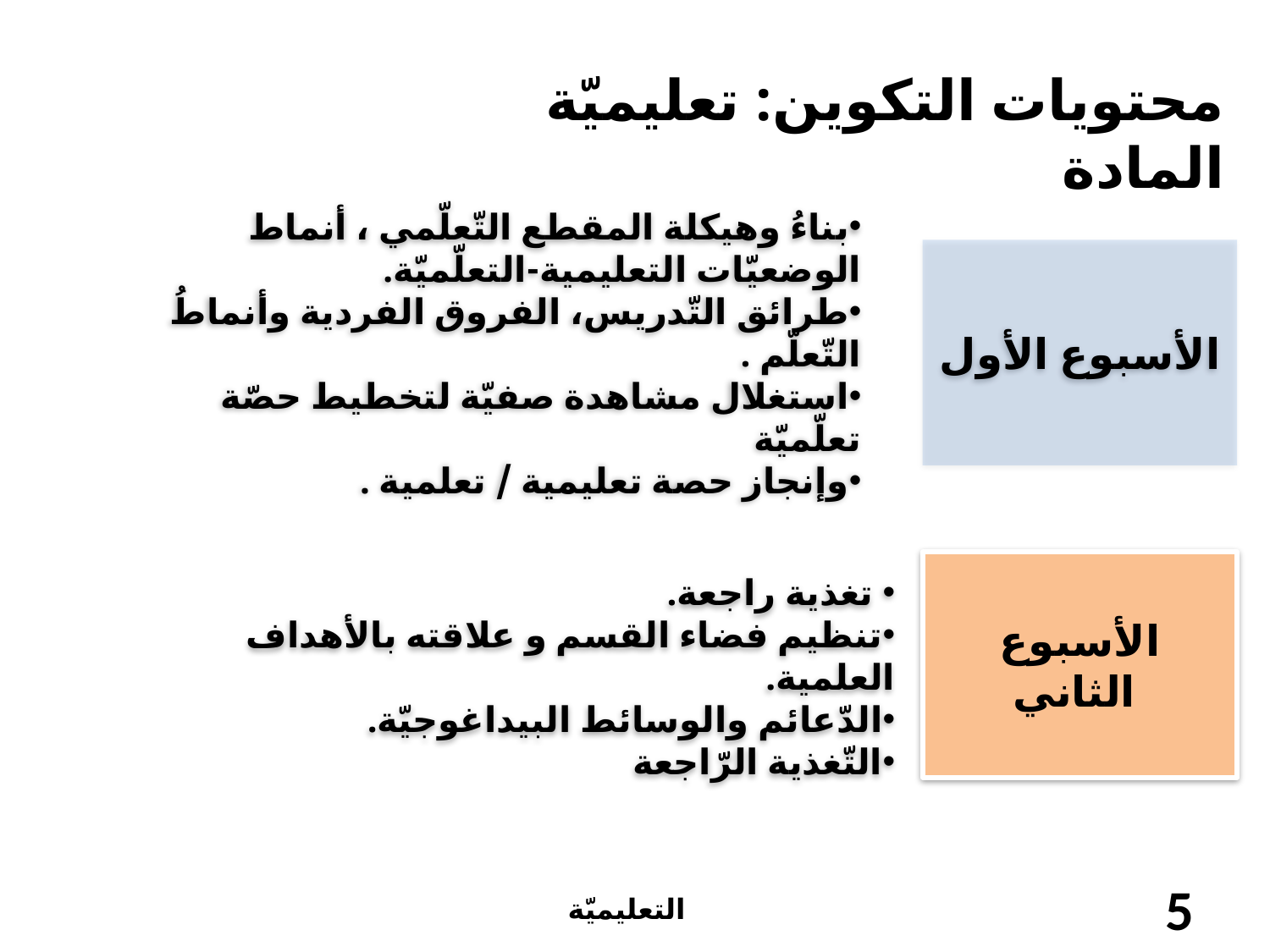

محتويات التكوين: تعليميّة المادة

بناءُ وهيكلة المقطع التّعلّمي ، أنماط الوضعيّات التعليمية-التعلّميّة.
طرائق التّدريس، الفروق الفردية وأنماطُ التّعلّم .
استغلال مشاهدة صفيّة لتخطيط حصّة تعلّميّة
وإنجاز حصة تعليمية / تعلمية .

الأسبوع الأول
الأسبوع الثاني

 تغذية راجعة.
تنظيم فضاء القسم و علاقته بالأهداف العلمية.
الدّعائم والوسائط البيداغوجيّة.
التّغذية الرّاجعة

التعليميّة
5